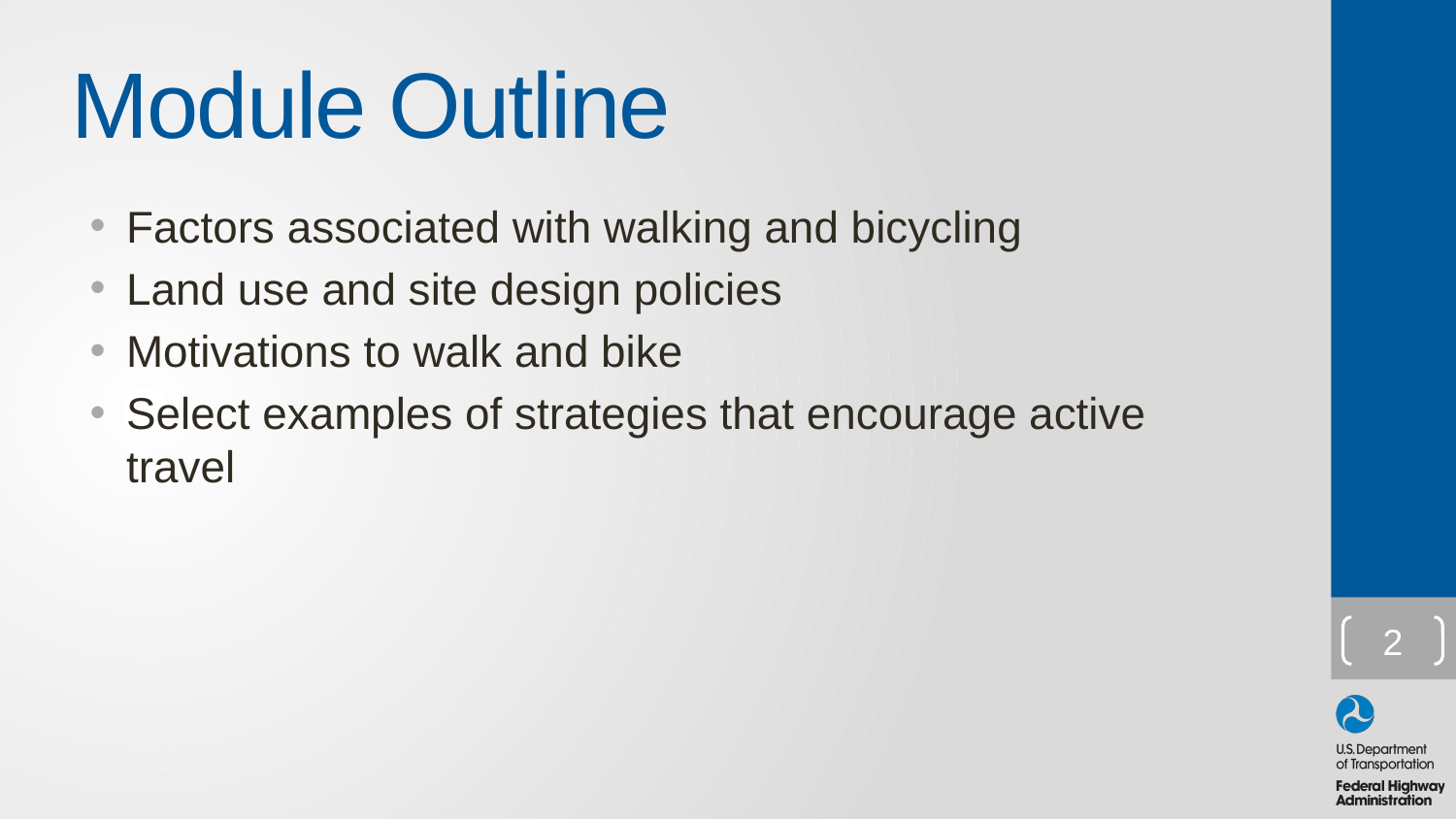

# Module Outline
Factors associated with walking and bicycling
Land use and site design policies
Motivations to walk and bike
Select examples of strategies that encourage active travel

2